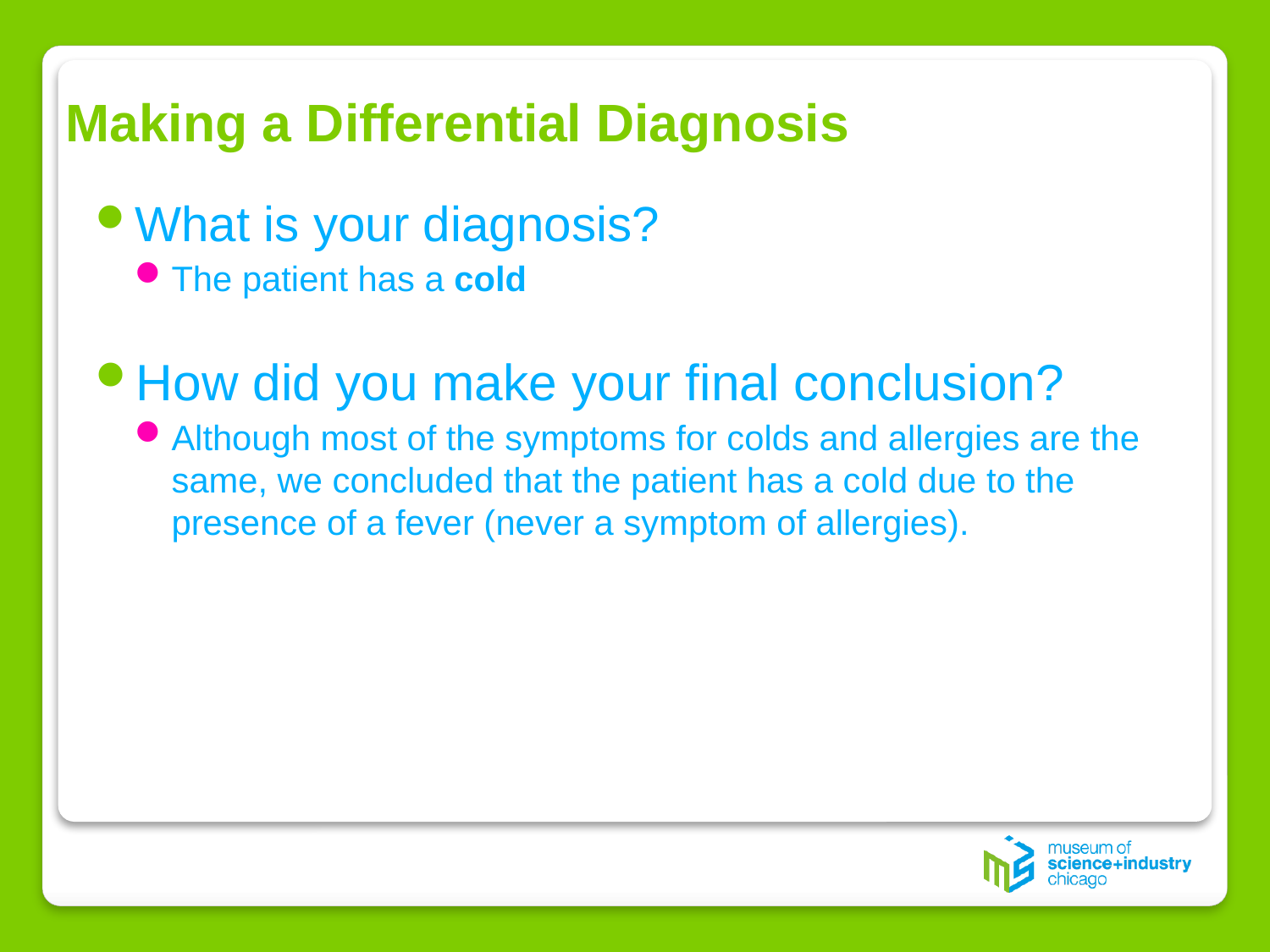

# Making a Differential Diagnosis
What is your diagnosis?
The patient has a cold

How did you make your final conclusion?
Although most of the symptoms for colds and allergies are the same, we concluded that the patient has a cold due to the presence of a fever (never a symptom of allergies).